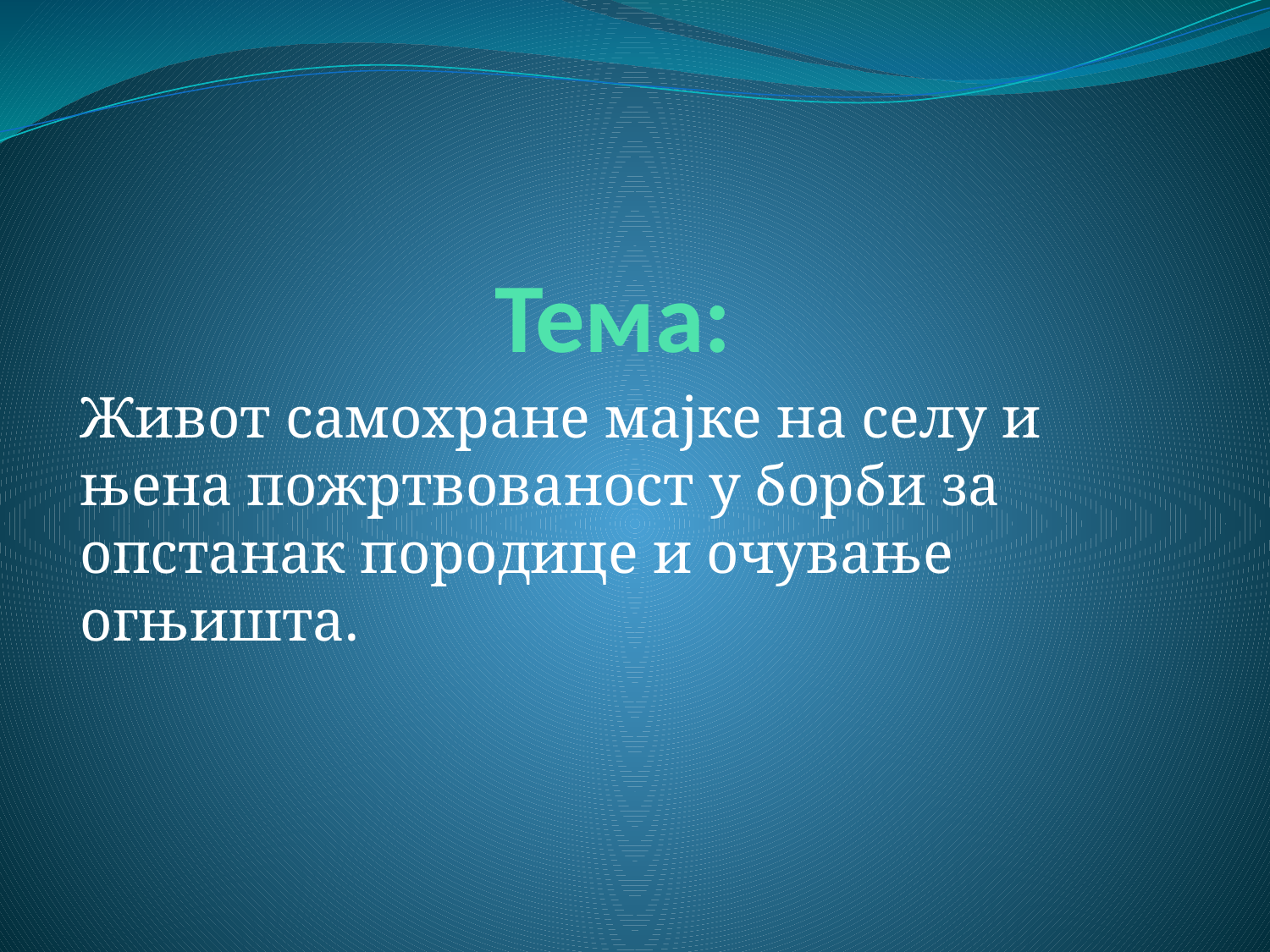

# Тема:
Живот самохране мајке на селу и њена пожртвованост у борби за опстанак породице и очување огњишта.